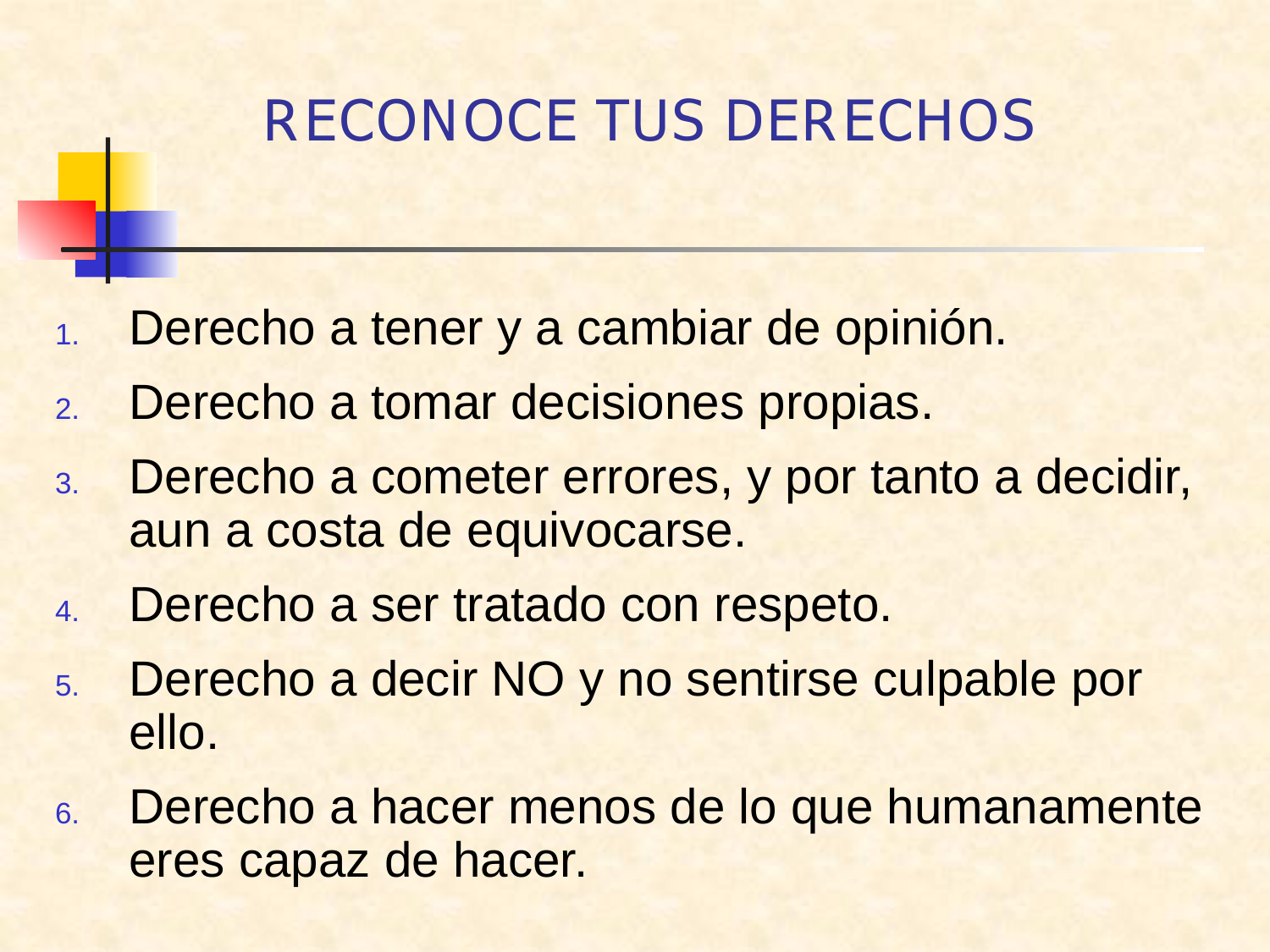

# RECONOCE TUS DERECHOS
Derecho a tener y a cambiar de opinión.
Derecho a tomar decisiones propias.
Derecho a cometer errores, y por tanto a decidir, aun a costa de equivocarse.
Derecho a ser tratado con respeto.
Derecho a decir NO y no sentirse culpable por ello.
Derecho a hacer menos de lo que humanamente eres capaz de hacer.